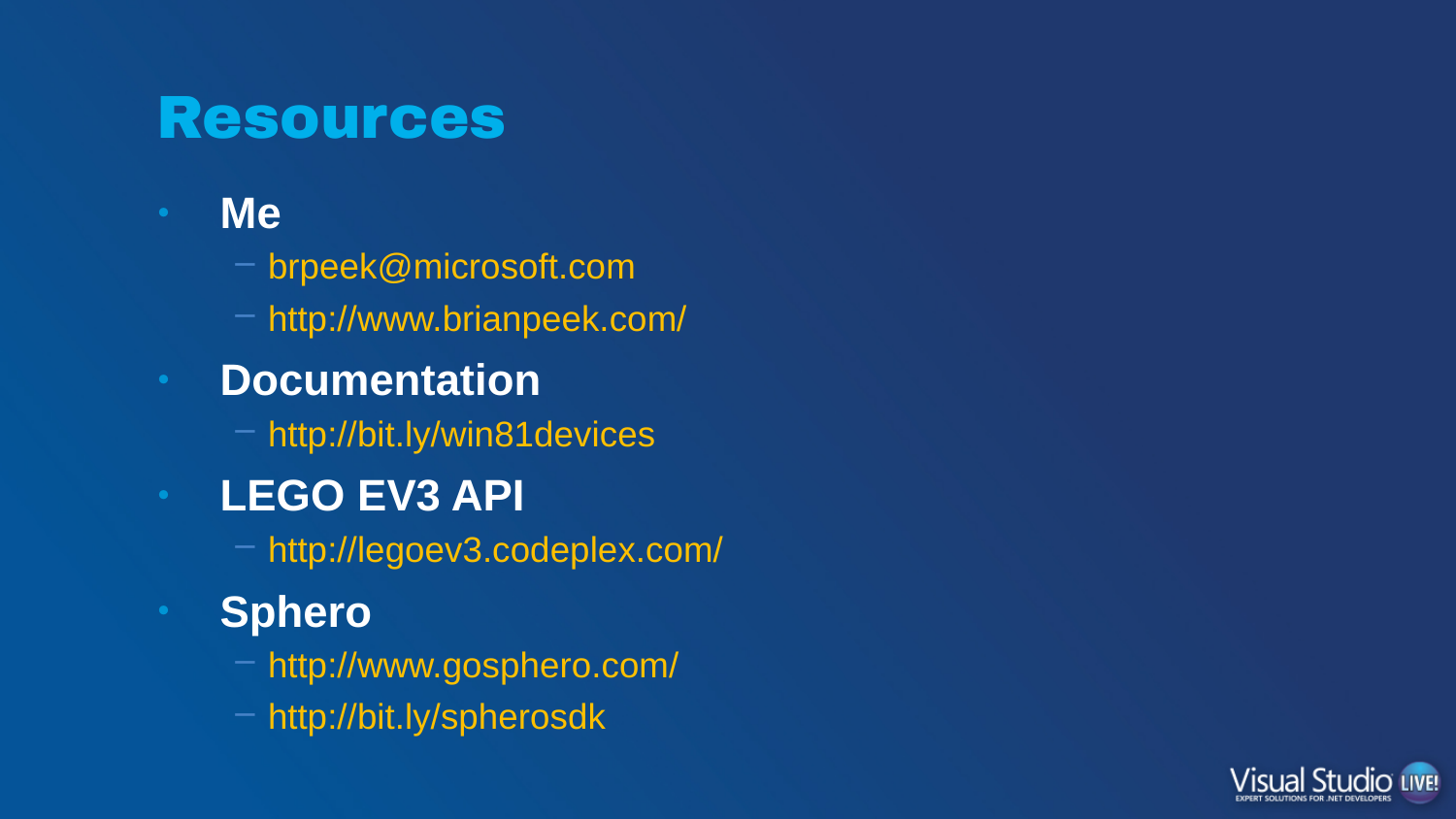

# Resources
Me
brpeek@microsoft.com
http://www.brianpeek.com/
Documentation
http://bit.ly/win81devices
LEGO EV3 API
http://legoev3.codeplex.com/
Sphero
http://www.gosphero.com/
http://bit.ly/spherosdk